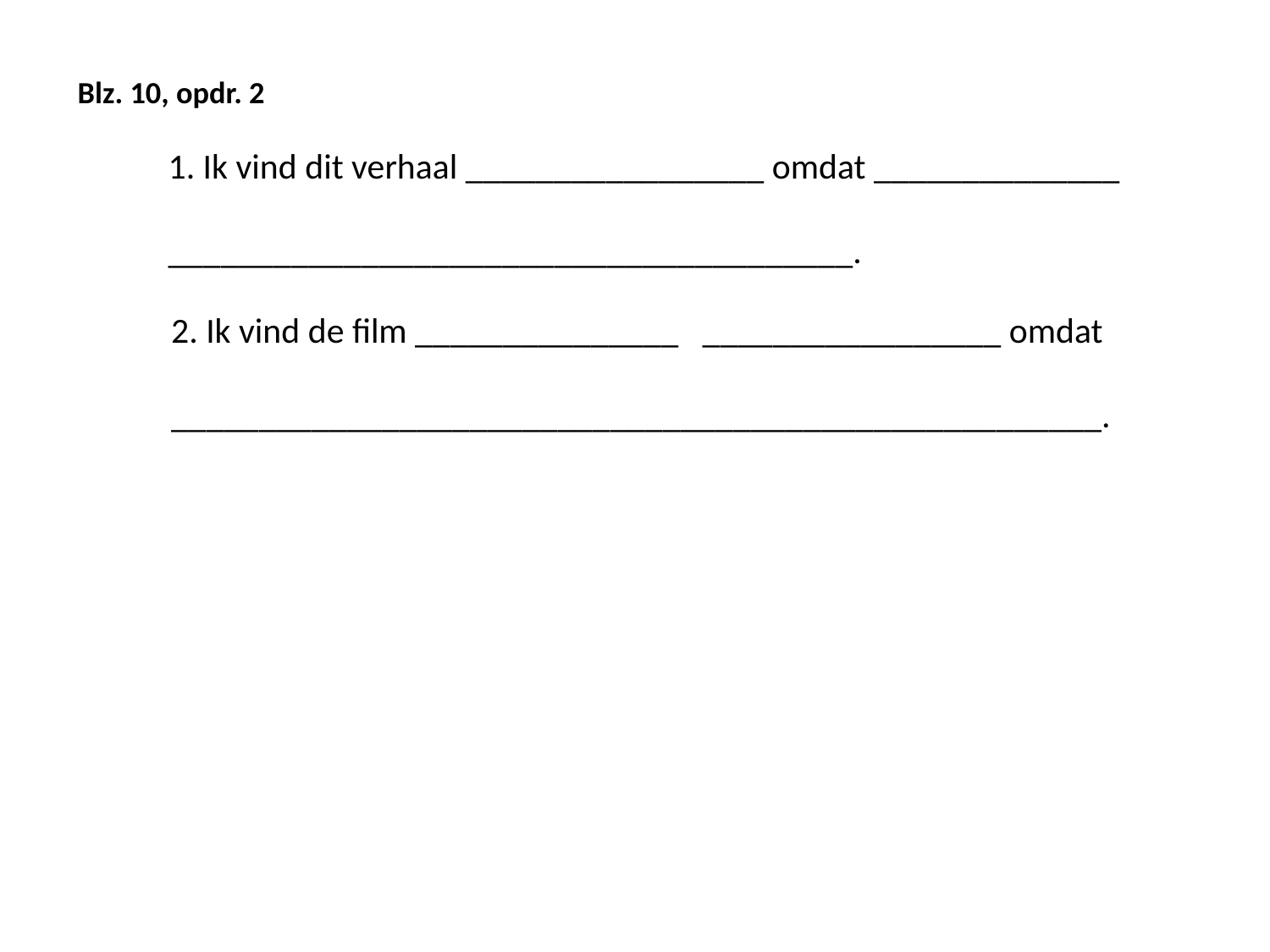

Blz. 10, opdr. 2
1. Ik vind dit verhaal _________________ omdat ______________

_______________________________________.
2. Ik vind de film _______________   _________________ omdat

_____________________________________________________.